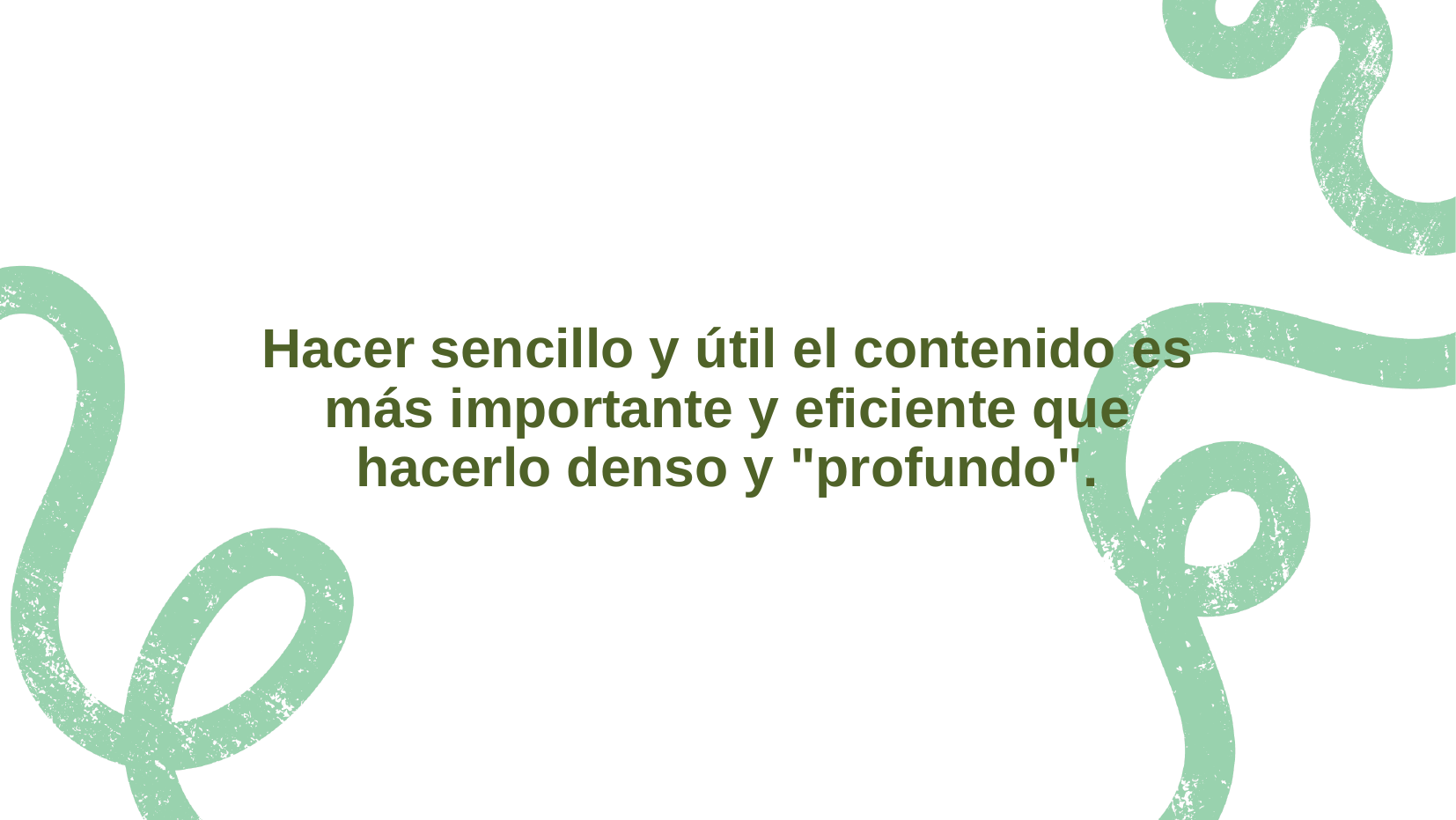

# Hacer sencillo y útil el contenido es más importante y eficiente que hacerlo denso y "profundo".